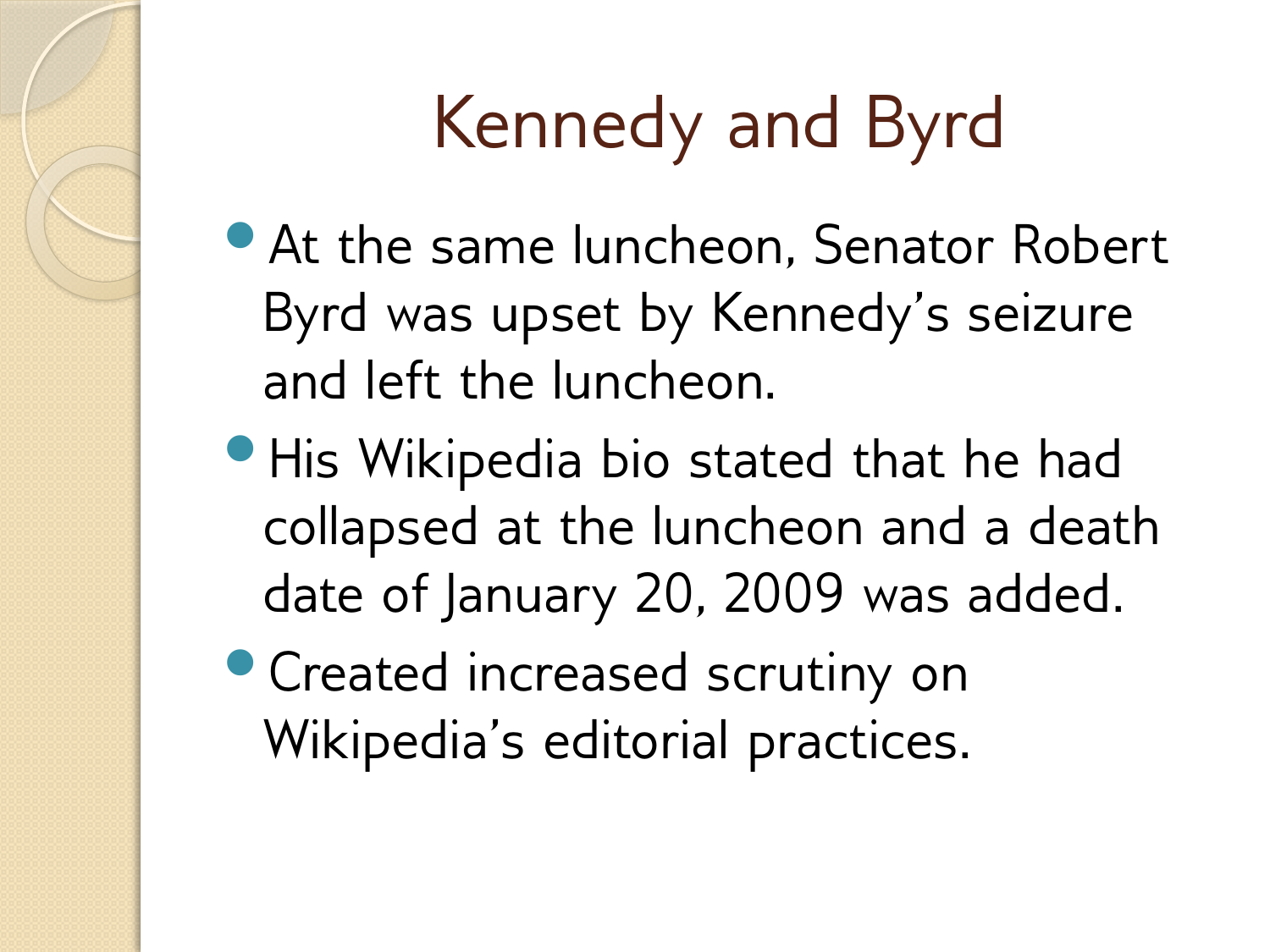

# Kennedy and Byrd
At the same luncheon, Senator Robert Byrd was upset by Kennedy’s seizure and left the luncheon.
His Wikipedia bio stated that he had collapsed at the luncheon and a death date of January 20, 2009 was added.
Created increased scrutiny on Wikipedia’s editorial practices.